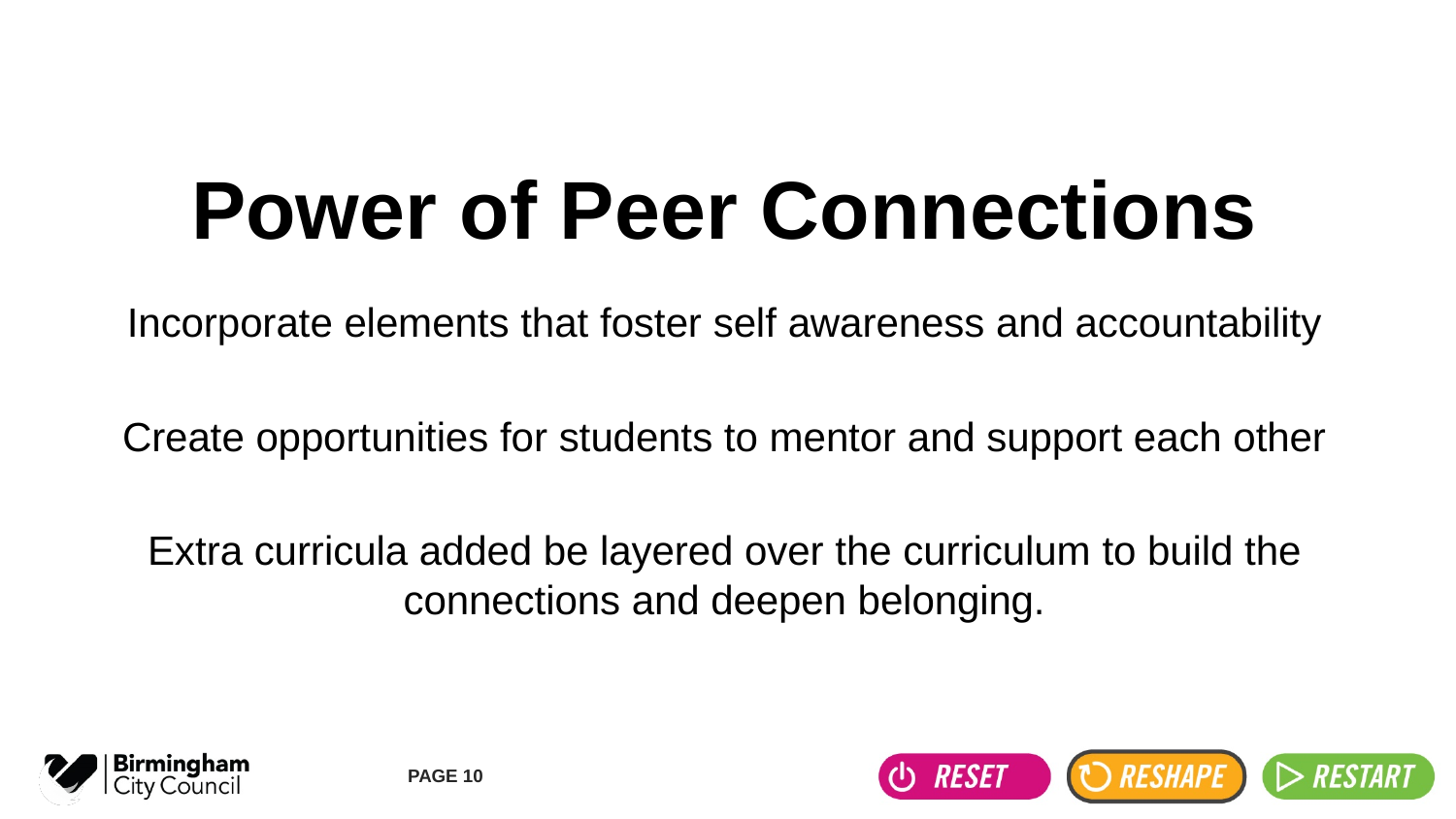

# Power of Peer Connections
Incorporate elements that foster self awareness and accountability

Create opportunities for students to mentor and support each other

Extra curricula added be layered over the curriculum to build the connections and deepen belonging.